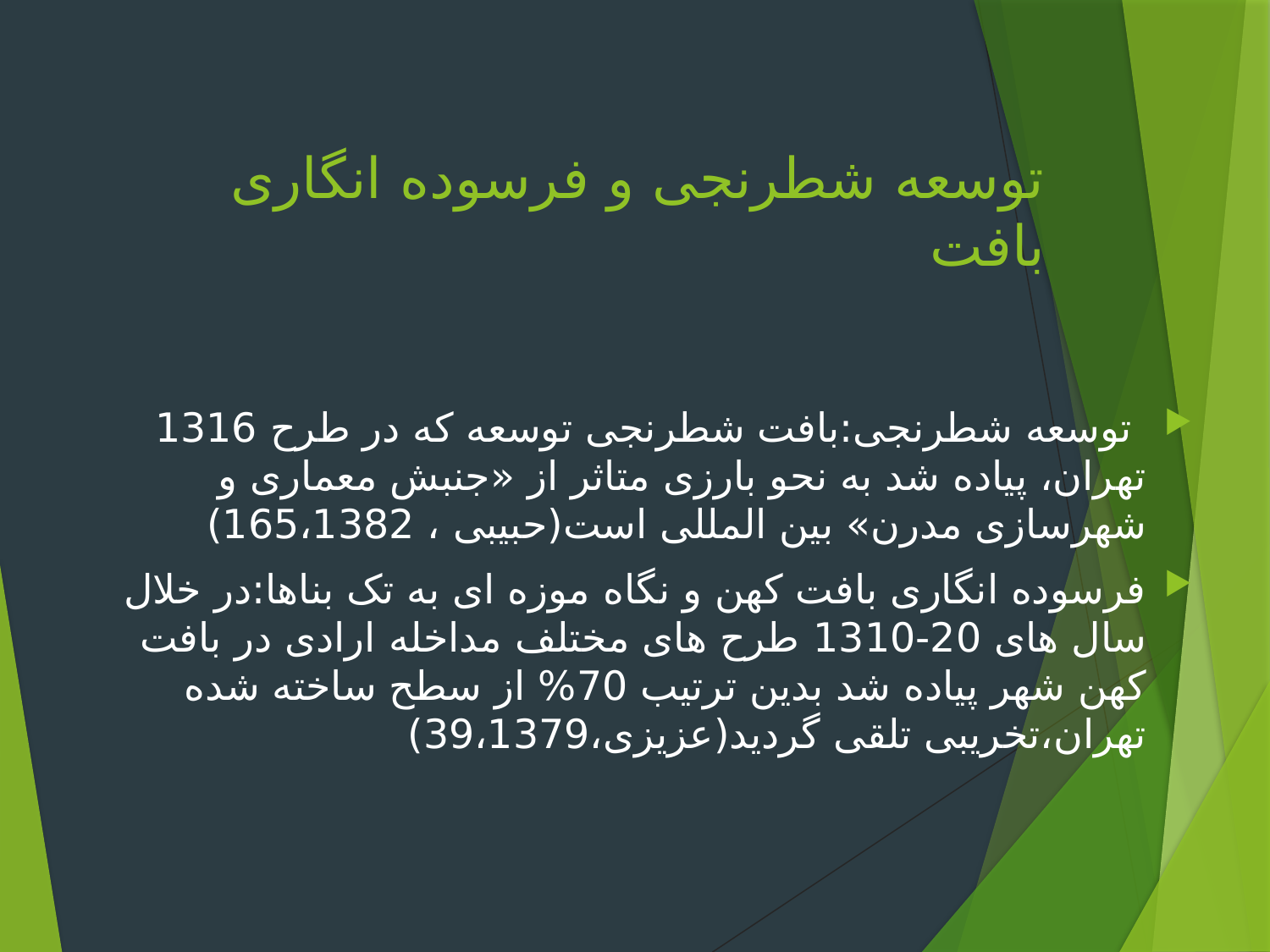

# توسعه شطرنجی و فرسوده انگاری بافت
 توسعه شطرنجی:بافت شطرنجی توسعه که در طرح 1316 تهران، پیاده شد به نحو بارزی متاثر از «جنبش معماری و شهرسازی مدرن» بین المللی است(حبیبی ، 165،1382)
فرسوده انگاری بافت کهن و نگاه موزه ای به تک بناها:در خلال سال های 20-1310 طرح های مختلف مداخله ارادی در بافت کهن شهر پیاده شد بدین ترتیب 70% از سطح ساخته شده تهران،تخریبی تلقی گردید(عزیزی،39،1379)